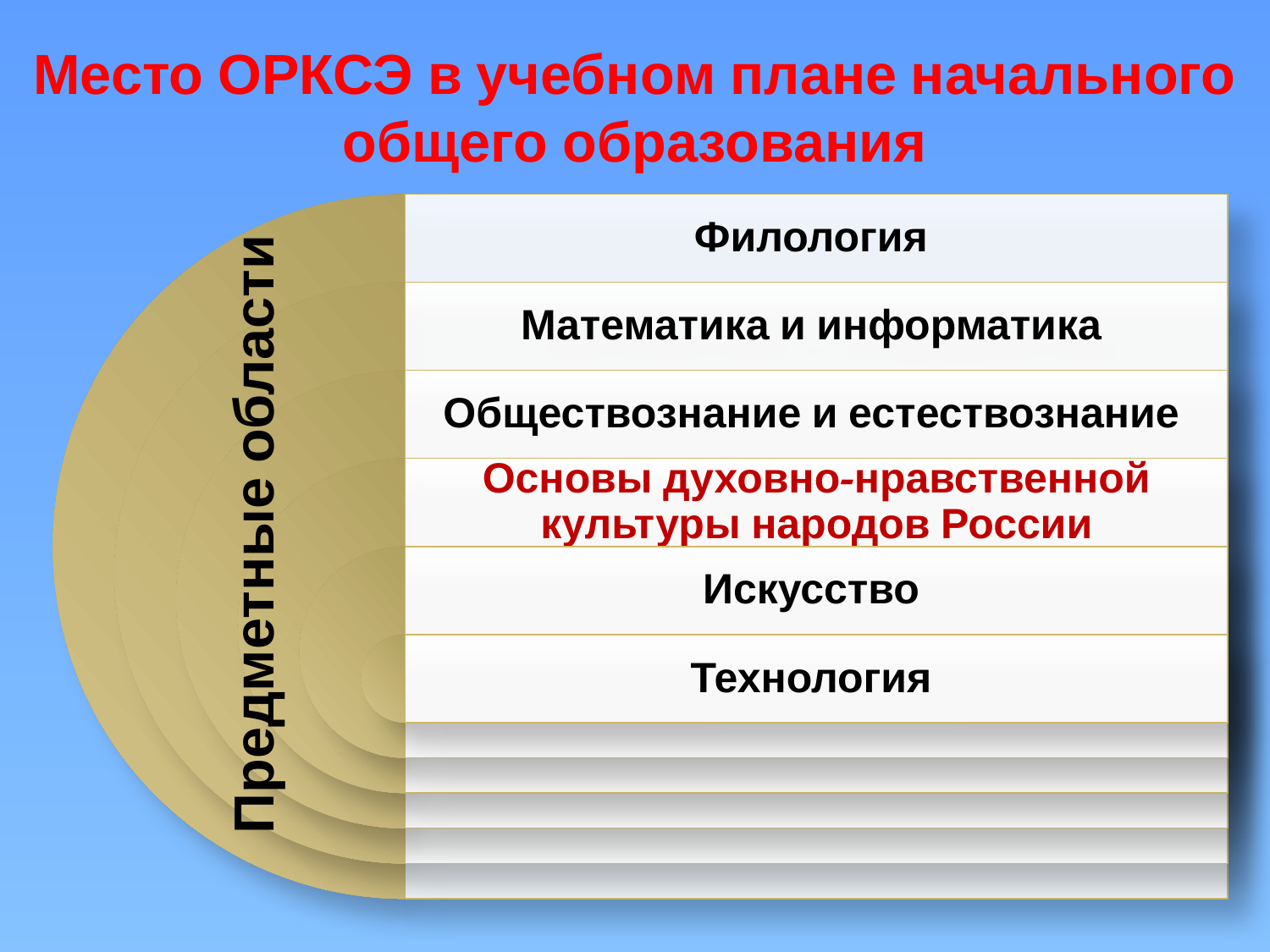

Место ОРКСЭ в учебном плане начального общего образования
Филология
Математика и информатика
Обществознание и естествознание
Основы духовно-нравственной культуры народов России
Искусство
Технология
Предметные области